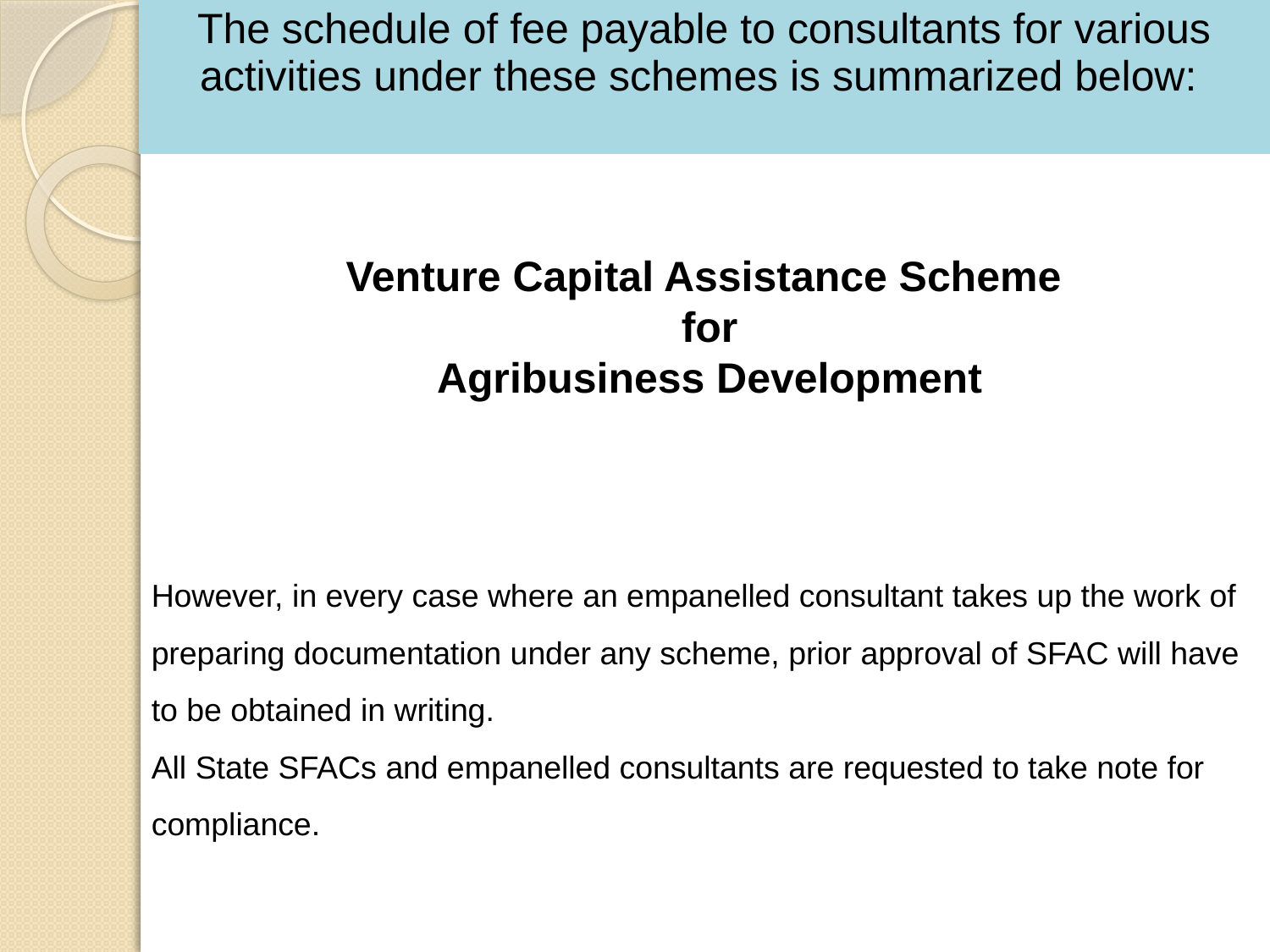

The schedule of fee payable to consultants for various activities under these schemes is summarized below:

Venture Capital Assistance Scheme
 for
 Agribusiness Development
However, in every case where an empanelled consultant takes up the work of preparing documentation under any scheme, prior approval of SFAC will have to be obtained in writing.
All State SFACs and empanelled consultants are requested to take note for compliance.